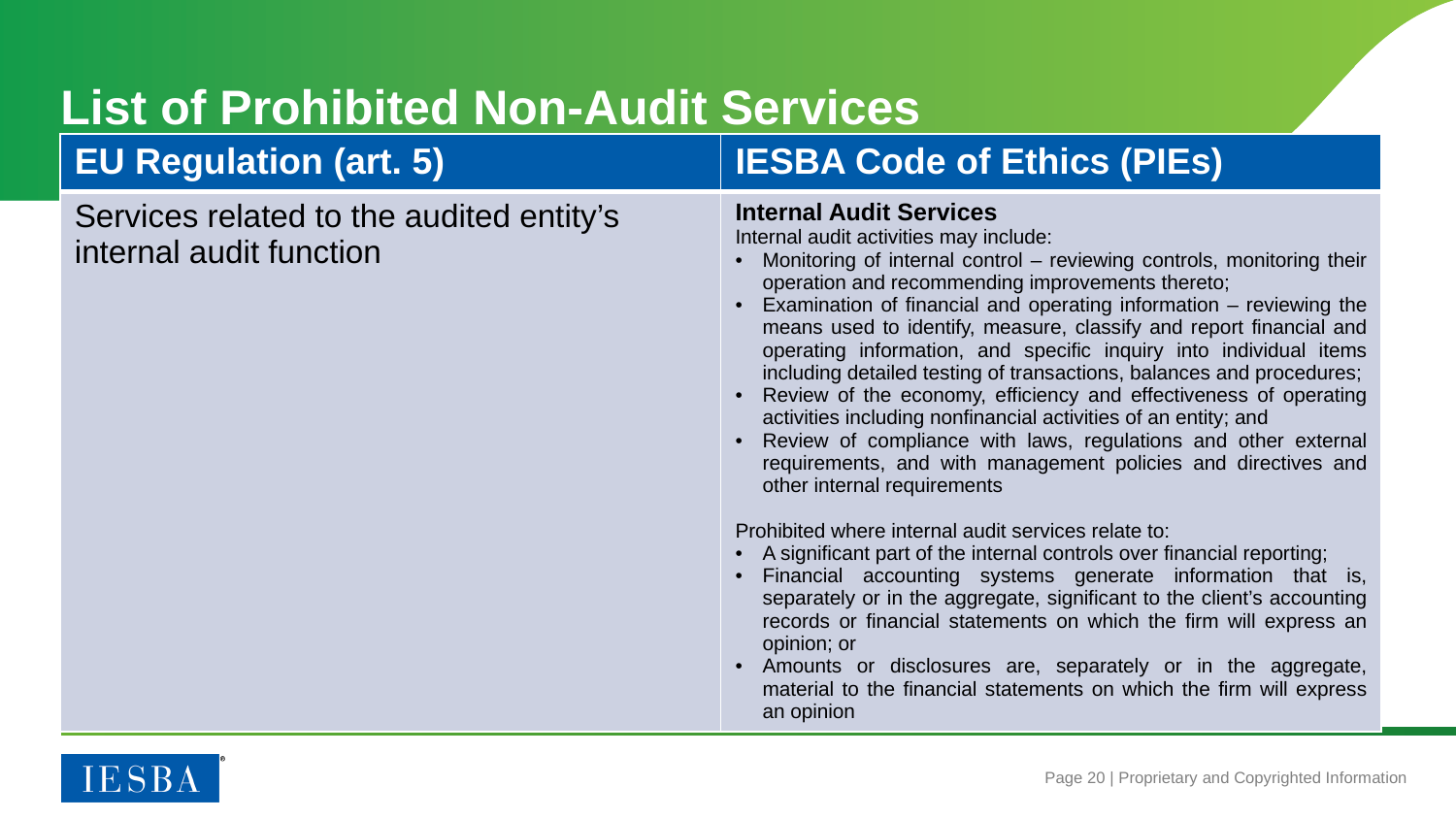

# List of Prohibited Non-Audit Services
| EU Regulation (art. 5) | IESBA Code of Ethics (PIEs) |
| --- | --- |
| Services related to the audited entity’s internal audit function | Internal Audit Services Internal audit activities may include: Monitoring of internal control – reviewing controls, monitoring their operation and recommending improvements thereto; Examination of financial and operating information – reviewing the means used to identify, measure, classify and report financial and operating information, and specific inquiry into individual items including detailed testing of transactions, balances and procedures; Review of the economy, efficiency and effectiveness of operating activities including nonfinancial activities of an entity; and Review of compliance with laws, regulations and other external requirements, and with management policies and directives and other internal requirements Prohibited where internal audit services relate to: A significant part of the internal controls over financial reporting; Financial accounting systems generate information that is, separately or in the aggregate, significant to the client’s accounting records or financial statements on which the firm will express an opinion; or Amounts or disclosures are, separately or in the aggregate, material to the financial statements on which the firm will express an opinion |